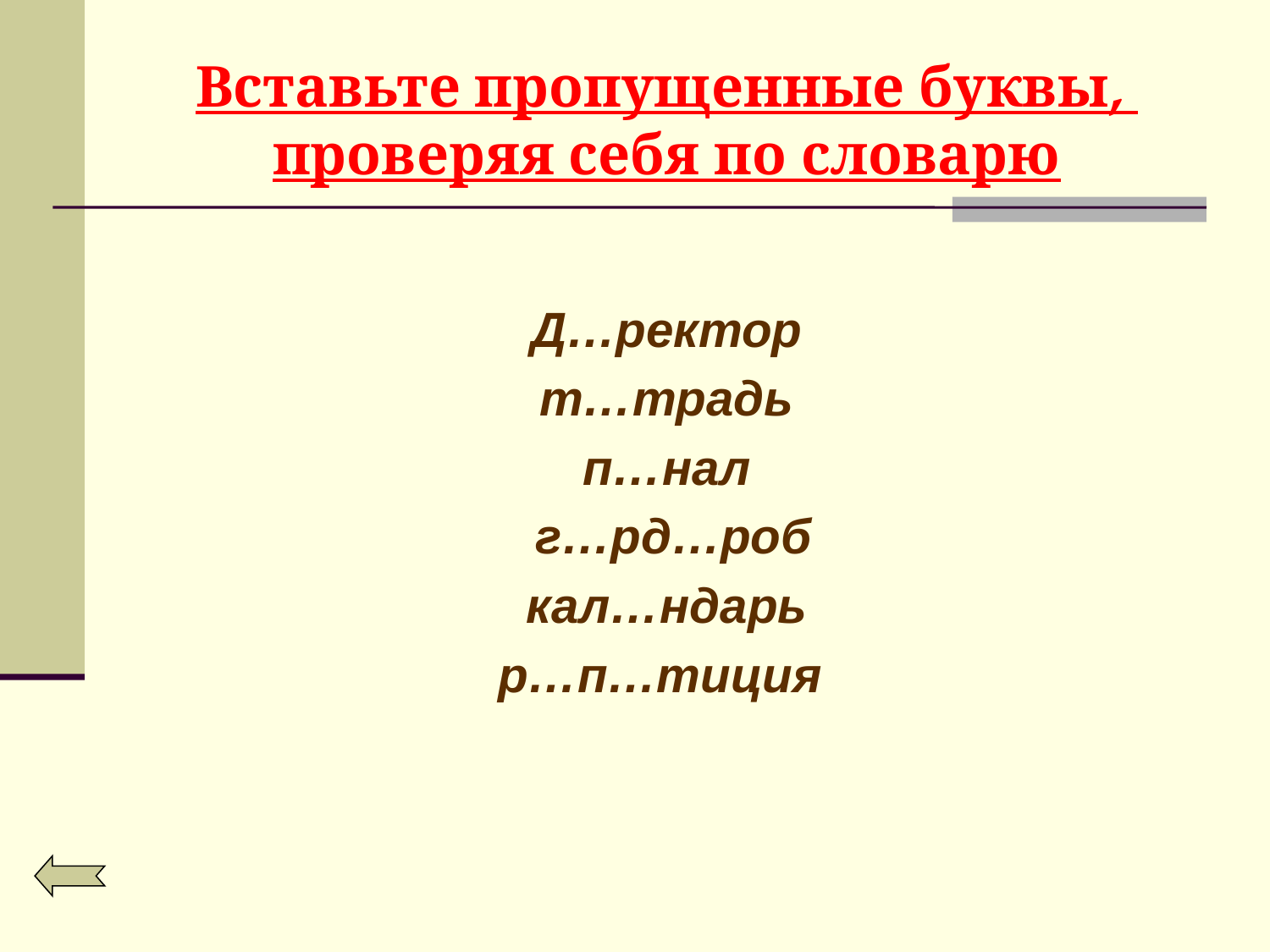

# Вставьте пропущенные буквы, проверяя себя по словарю

Д…ректор
т…традь
п…нал
 г…рд…роб
кал…ндарь
р…п…тиция